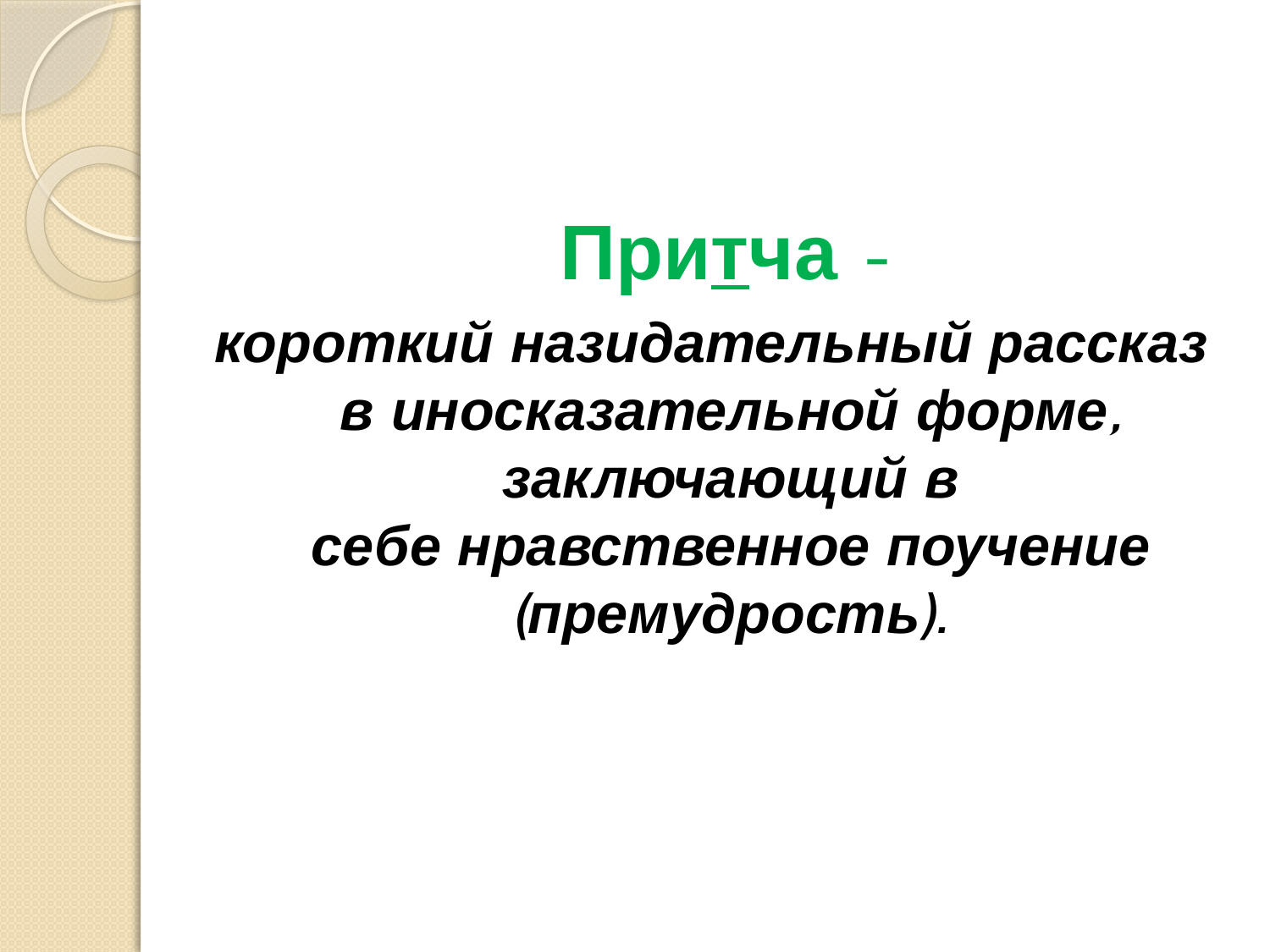

Притча -
короткий назидательный рассказ в иносказательной форме, заключающий в себе нравственное поучение (премудрость).